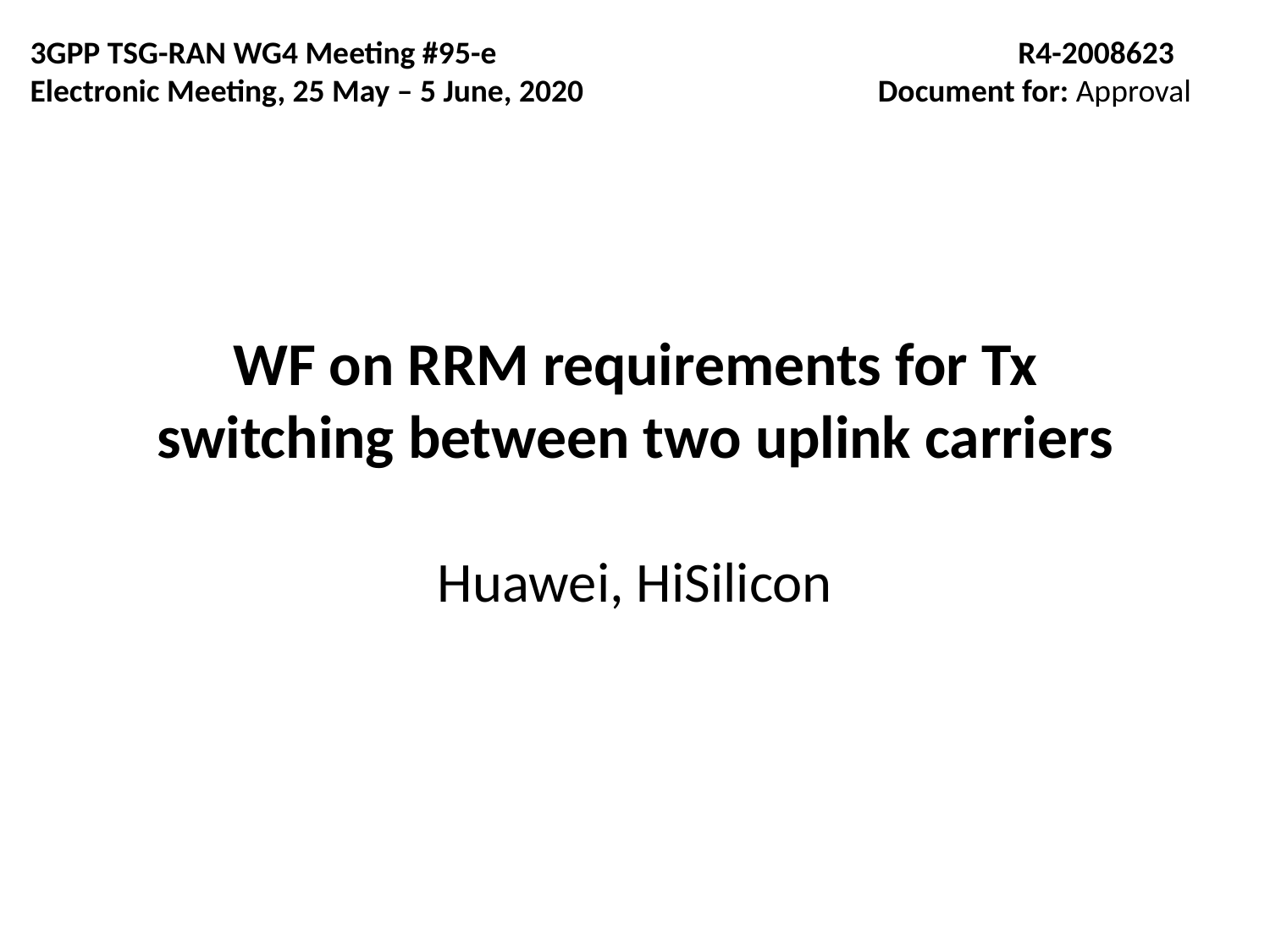

3GPP TSG-RAN WG4 Meeting #95-e
Electronic Meeting, 25 May – 5 June, 2020

R4-2008623
       Document for: Approval
# WF on RRM requirements for Tx switching between two uplink carriers
Huawei, HiSilicon